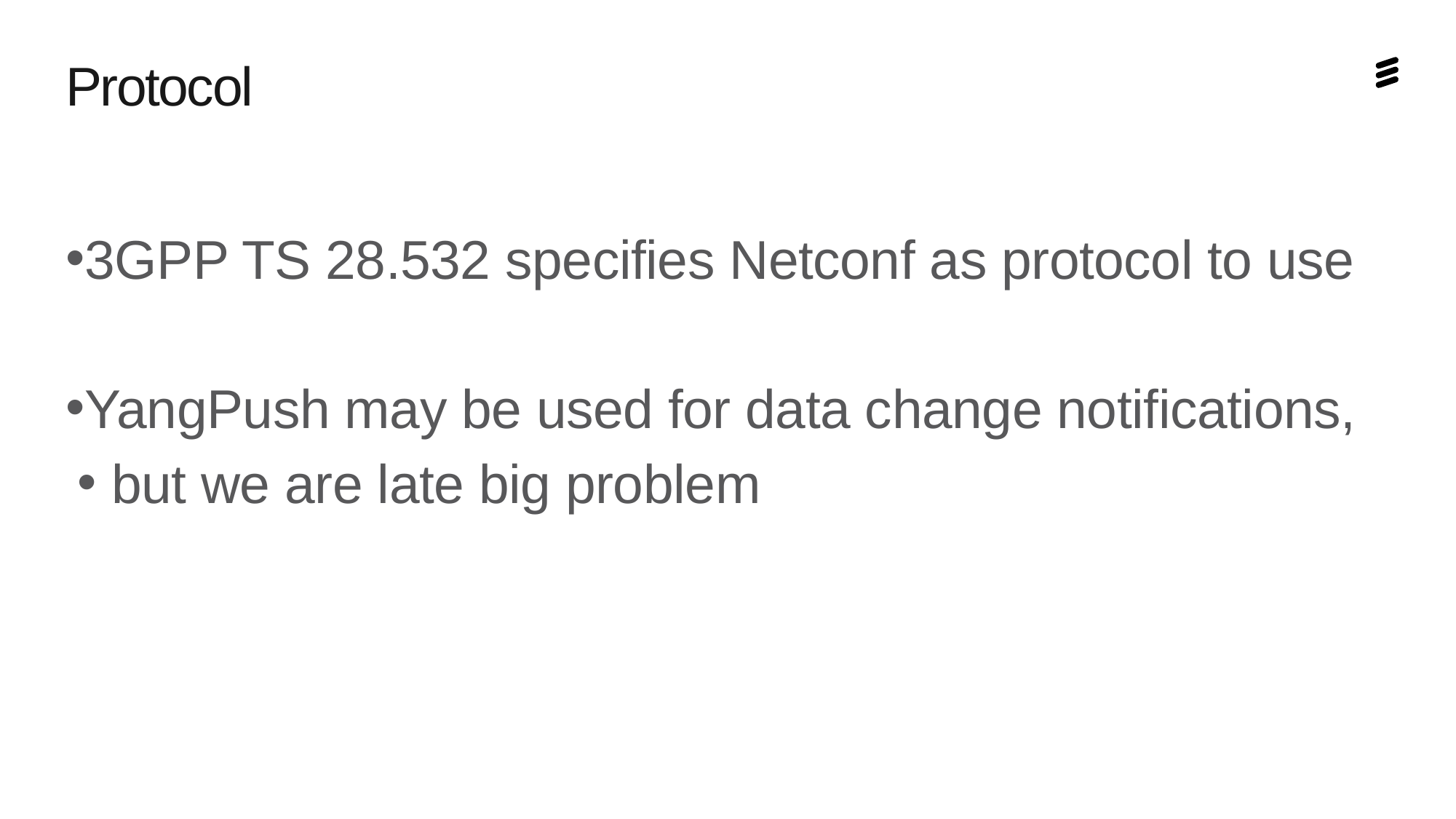

# Protocol

3GPP TS 28.532 specifies Netconf as protocol to use

YangPush may be used for data change notifications,
but we are late big problem